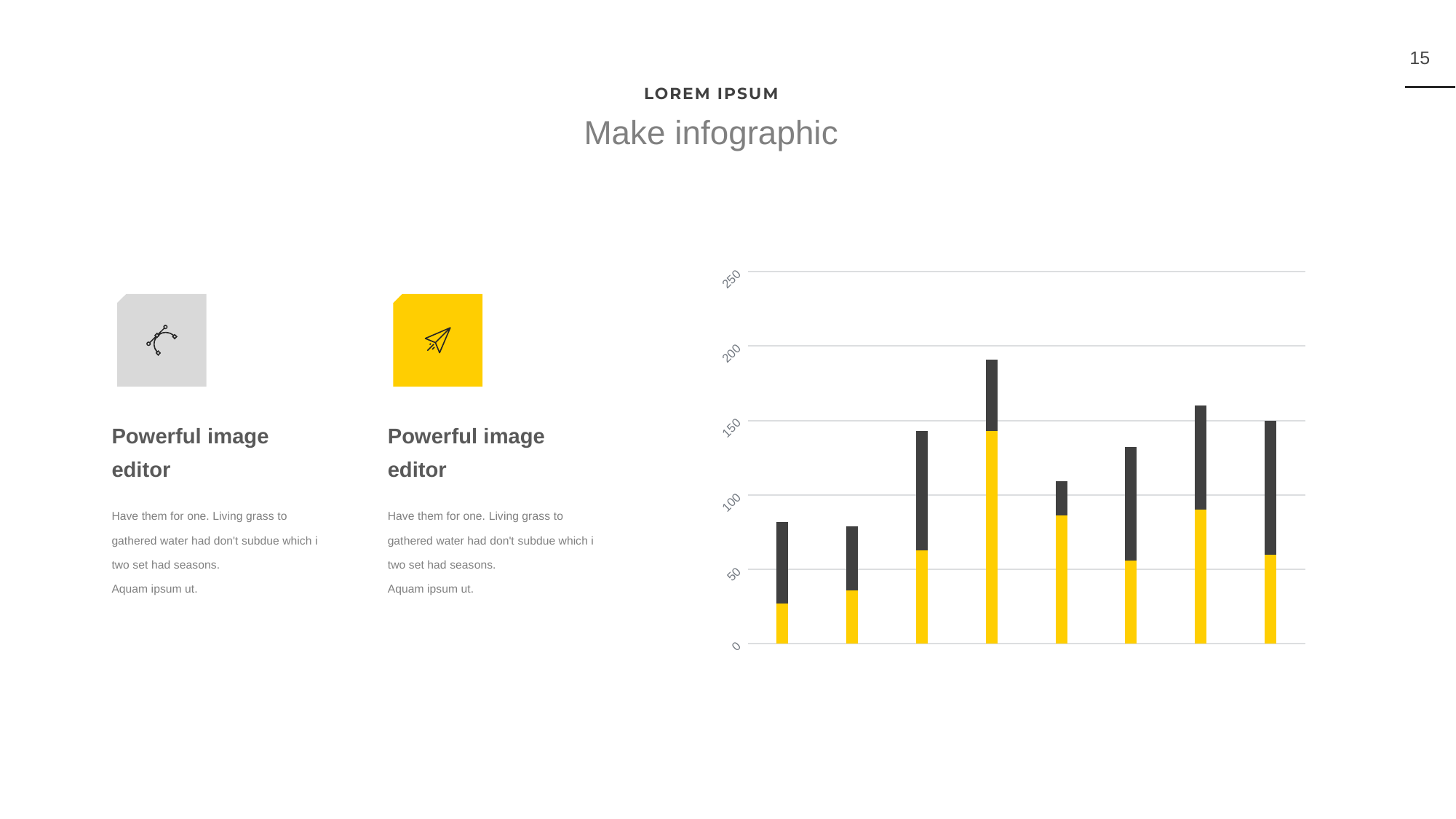

15
LOREM IPSUM
Make infographic

### Chart

| Category | Region 1 | Region 2 |
|---|---|---|
| Apr | 27.0 | 55.0 |
| May | 36.0 | 43.0 |
| Jun | 63.0 | 80.0 |
| Jul | 143.0 | 48.0 |
| Aug | 86.0 | 23.0 |
| Sep | 56.0 | 76.0 |
| Oct | 90.0 | 70.0 |
| Nov | 60.0 | 90.0 |

Powerful image
editor
Powerful image
editor
Have them for one. Living grass to gathered water had don't subdue which i two set had seasons.
Aquam ipsum ut.
Have them for one. Living grass to gathered water had don't subdue which i two set had seasons.
Aquam ipsum ut.